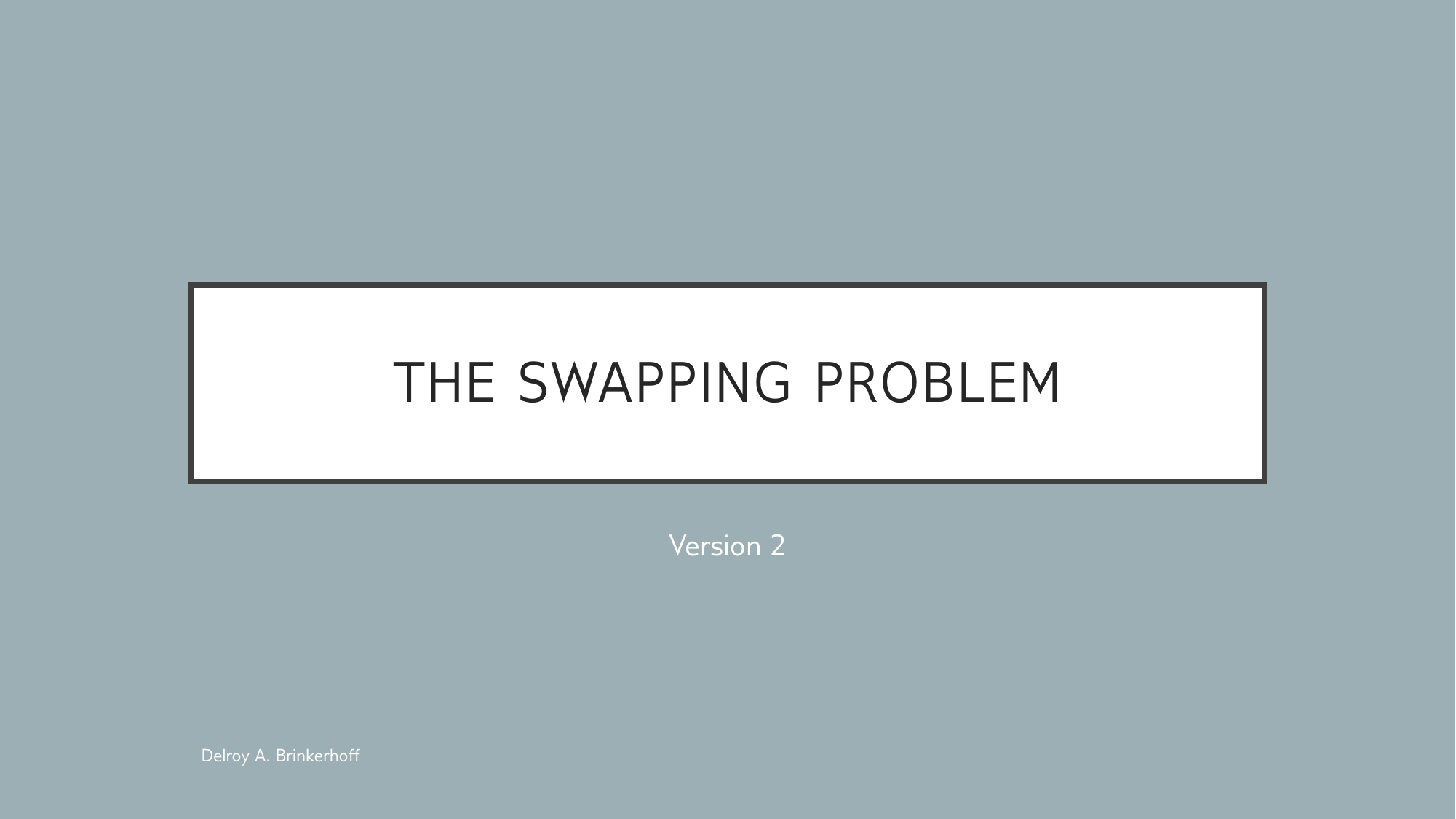

# The Swapping Problem
Version 2
Delroy A. Brinkerhoff